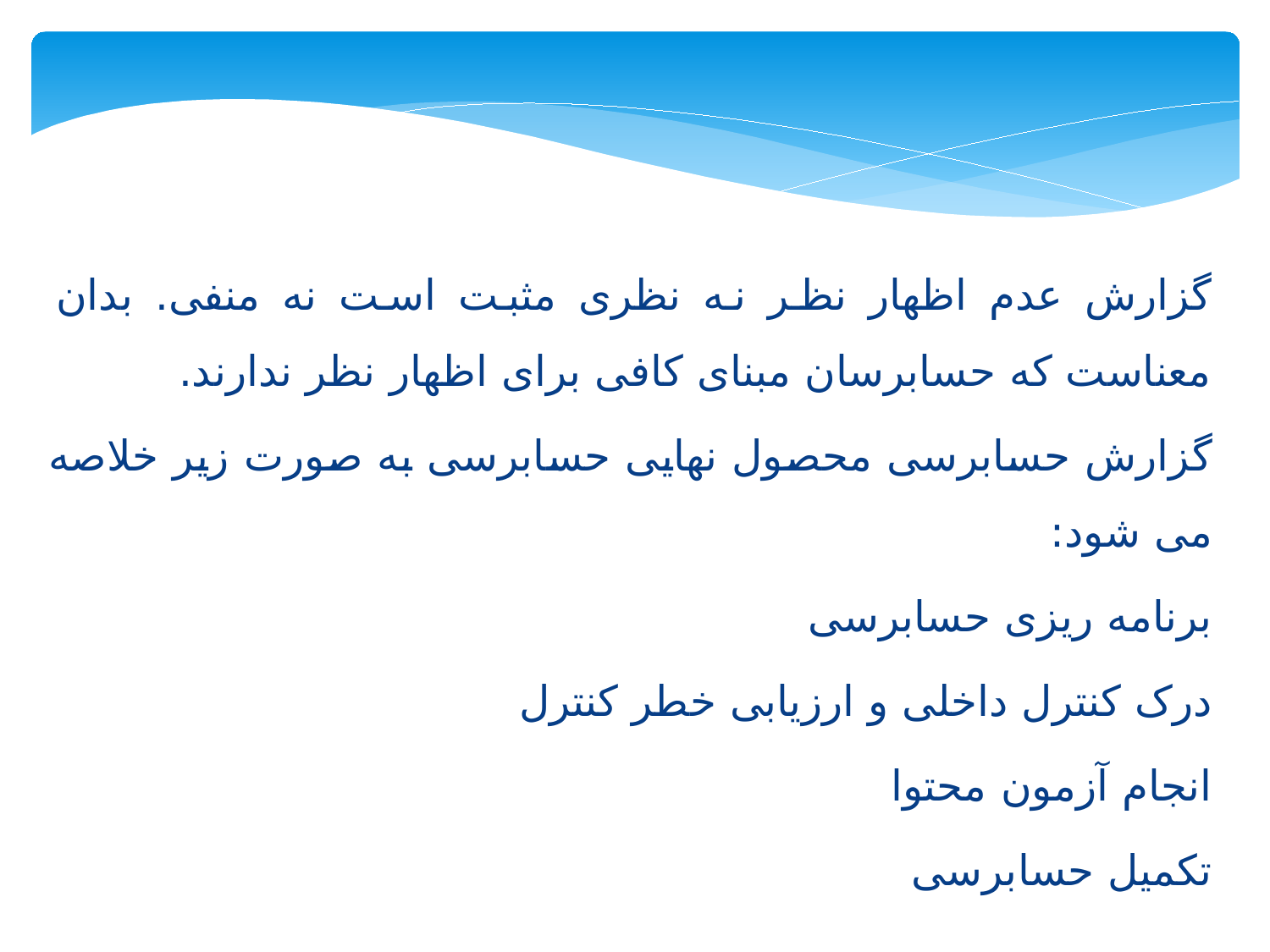

گزارش عدم اظهار نظر نه نظری مثبت است نه منفی. بدان معناست که حسابرسان مبنای کافی برای اظهار نظر ندارند.
گزارش حسابرسی محصول نهایی حسابرسی به صورت زیر خلاصه می شود:
برنامه ریزی حسابرسی
درک کنترل داخلی و ارزیابی خطر کنترل
انجام آزمون محتوا
تکمیل حسابرسی